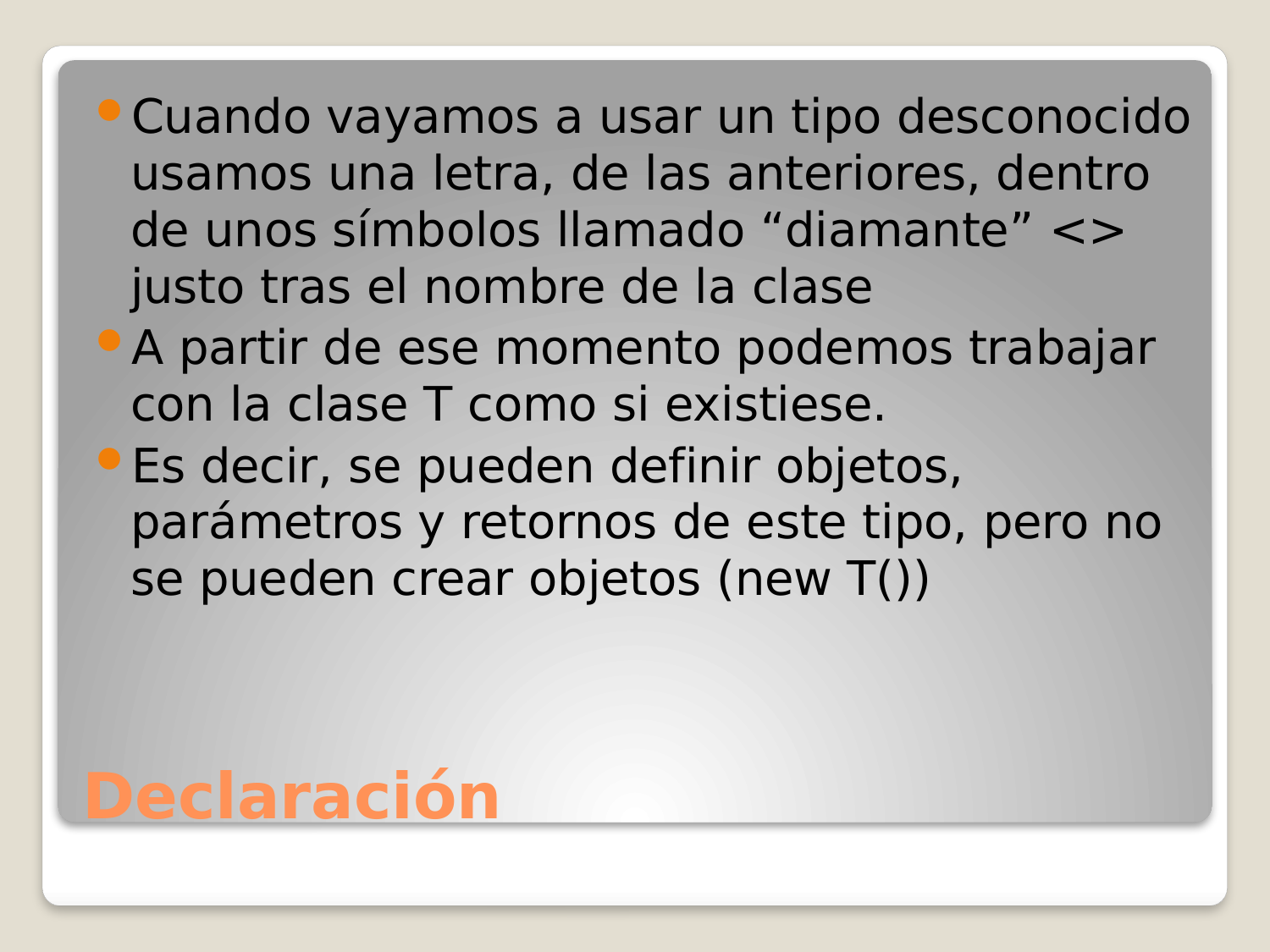

Cuando vayamos a usar un tipo desconocido usamos una letra, de las anteriores, dentro de unos símbolos llamado “diamante” <> justo tras el nombre de la clase
A partir de ese momento podemos trabajar con la clase T como si existiese.
Es decir, se pueden definir objetos, parámetros y retornos de este tipo, pero no se pueden crear objetos (new T())
# Declaración